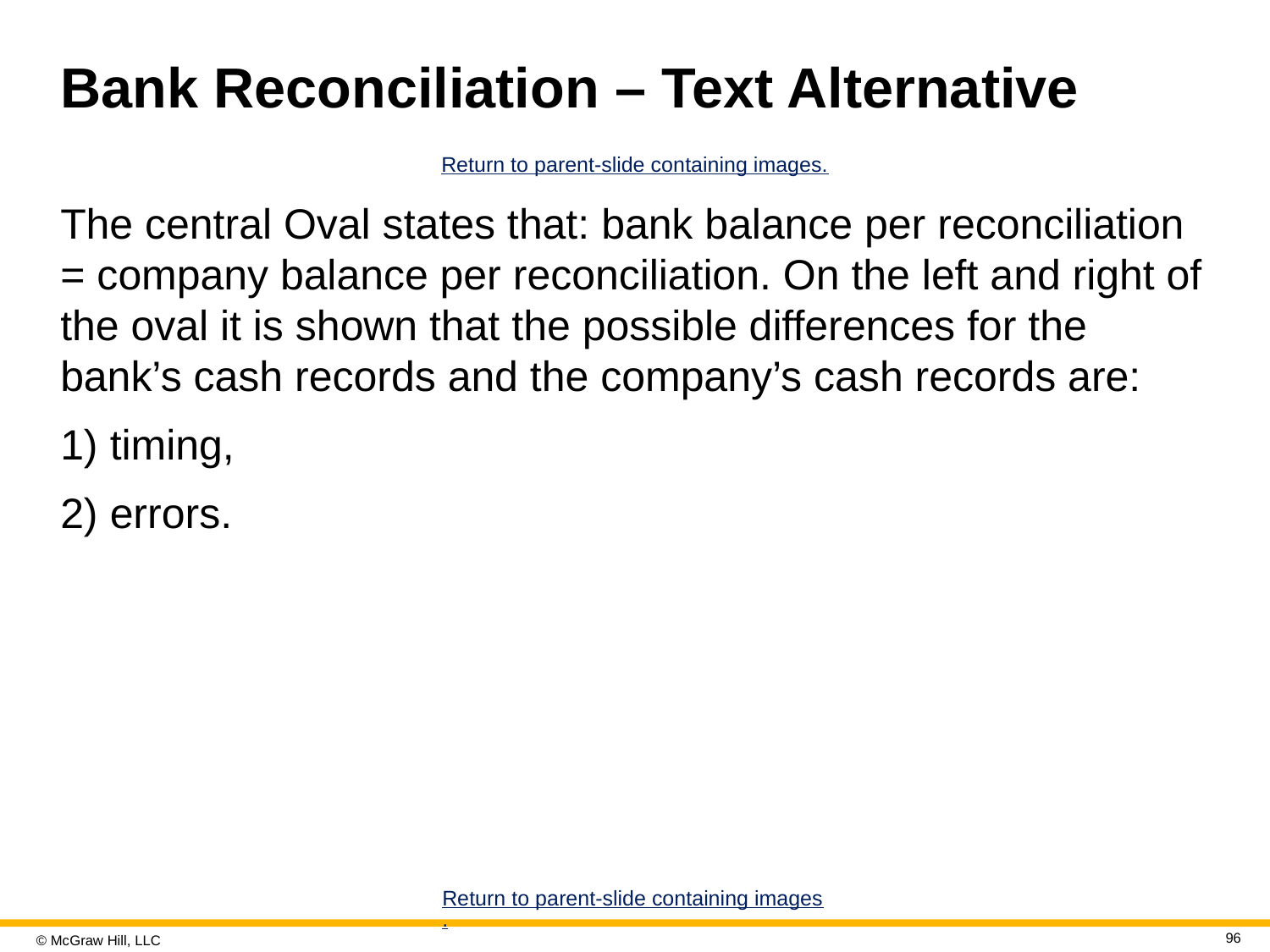

# Bank Reconciliation – Text Alternative
Return to parent-slide containing images.
The central Oval states that: bank balance per reconciliation = company balance per reconciliation. On the left and right of the oval it is shown that the possible differences for the bank’s cash records and the company’s cash records are:
1) timing,
2) errors.
Return to parent-slide containing images.
96